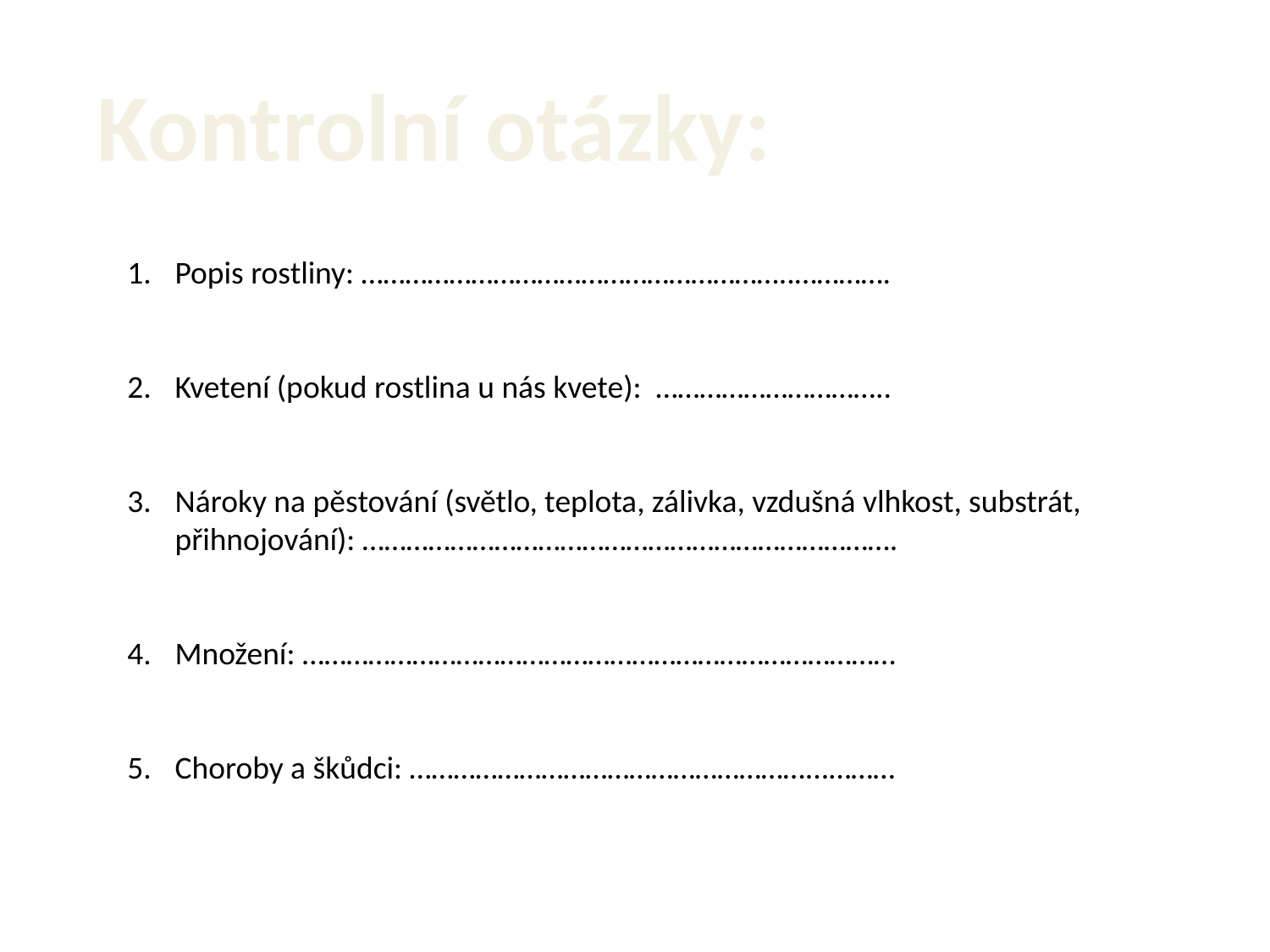

Kontrolní otázky:
Popis rostliny: …………………………………………………..………….

Kvetení (pokud rostlina u nás kvete):  …………………………..

Nároky na pěstování (světlo, teplota, zálivka, vzdušná vlhkost, substrát, přihnojování): ……………………………………………………………….

Množení: ………………………………………………………………………

Choroby a škůdci: ………………………………………………...………